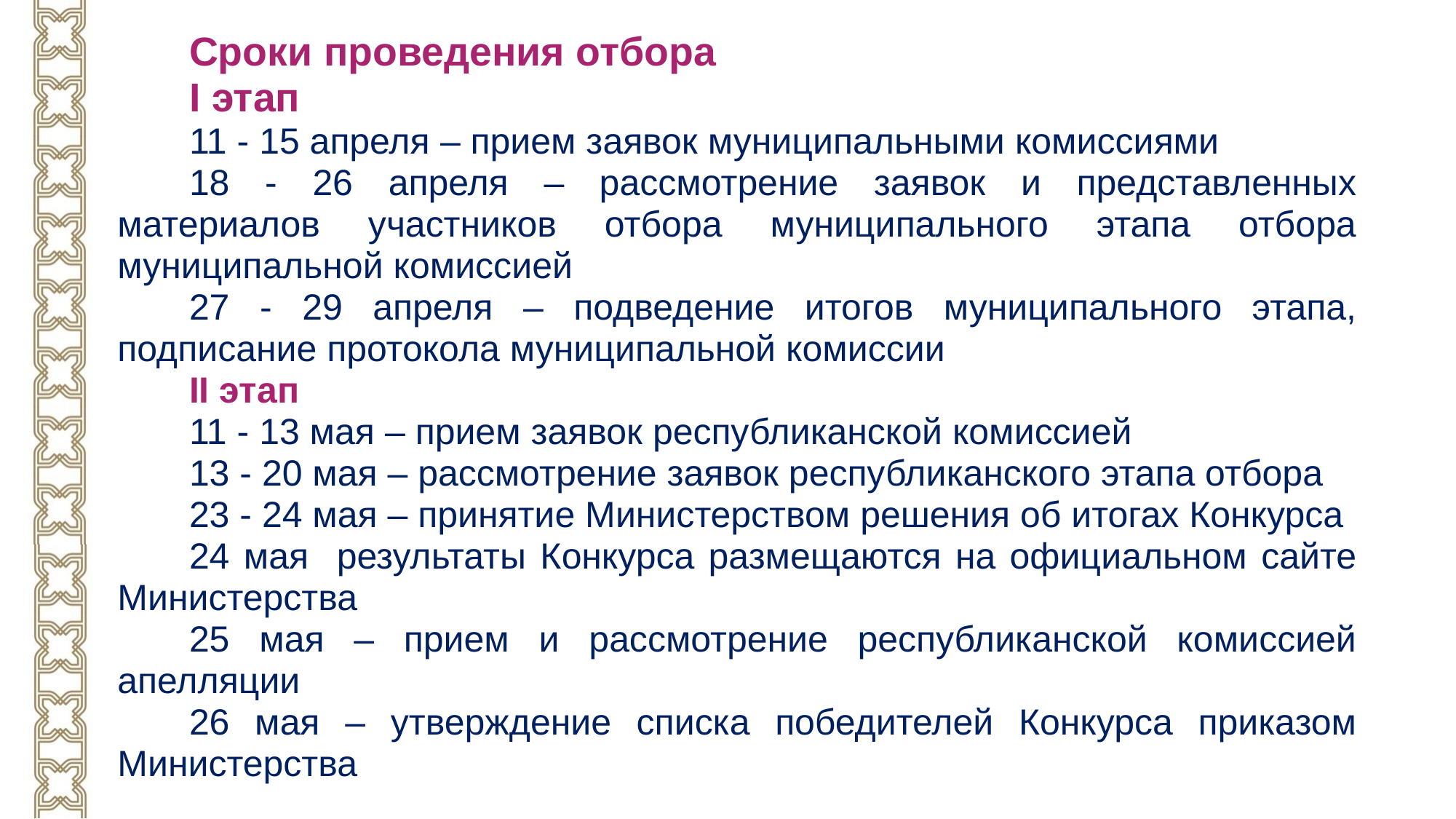

Сроки проведения отбора
I этап
11 - 15 апреля – прием заявок муниципальными комиссиями
18 - 26 апреля – рассмотрение заявок и представленных материалов участников отбора муниципального этапа отбора муниципальной комиссией
27 - 29 апреля – подведение итогов муниципального этапа, подписание протокола муниципальной комиссии
II этап
11 - 13 мая – прием заявок республиканской комиссией
13 - 20 мая – рассмотрение заявок республиканского этапа отбора
23 - 24 мая – принятие Министерством решения об итогах Конкурса
24 мая  результаты Конкурса размещаются на официальном сайте Министерства
25 мая – прием и рассмотрение республиканской комиссией апелляции
26 мая – утверждение списка победителей Конкурса приказом Министерства